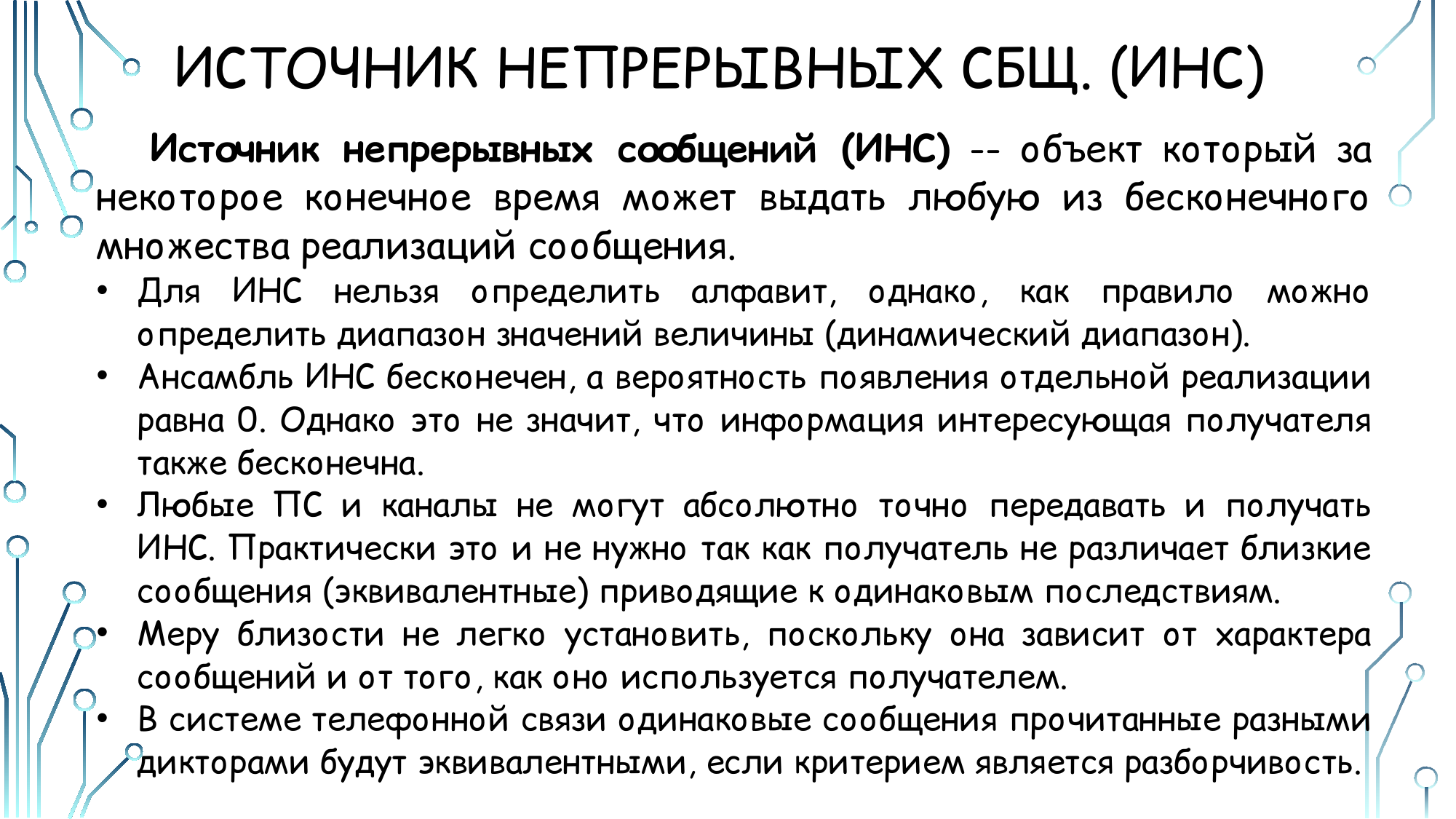

# ИСТОЧНИК НЕПРЕРЫВНЫХ СБЩ. (ИНС)
Источник непрерывных сообщений (ИНС) -- объект который за некоторое конечное время может выдать любую из бесконечного множества реализаций сообщения.
Для ИНС нельзя определить алфавит, однако, как правило можно определить диапазон значений величины (динамический диапазон).
Ансамбль ИНС бесконечен, а вероятность появления отдельной реализации равна 0. Однако это не значит, что информация интересующая получателя также бесконечна.
Любые ПС и каналы не могут абсолютно точно передавать и получать ИНС. Практически это и не нужно так как получатель не различает близкие сообщения (эквивалентные) приводящие к одинаковым последствиям.
Меру близости не легко установить, поскольку она зависит от характера сообщений и от того, как оно используется получателем.
В системе телефонной связи одинаковые сообщения прочитанные разными дикторами будут эквивалентными, если критерием является разборчивость.